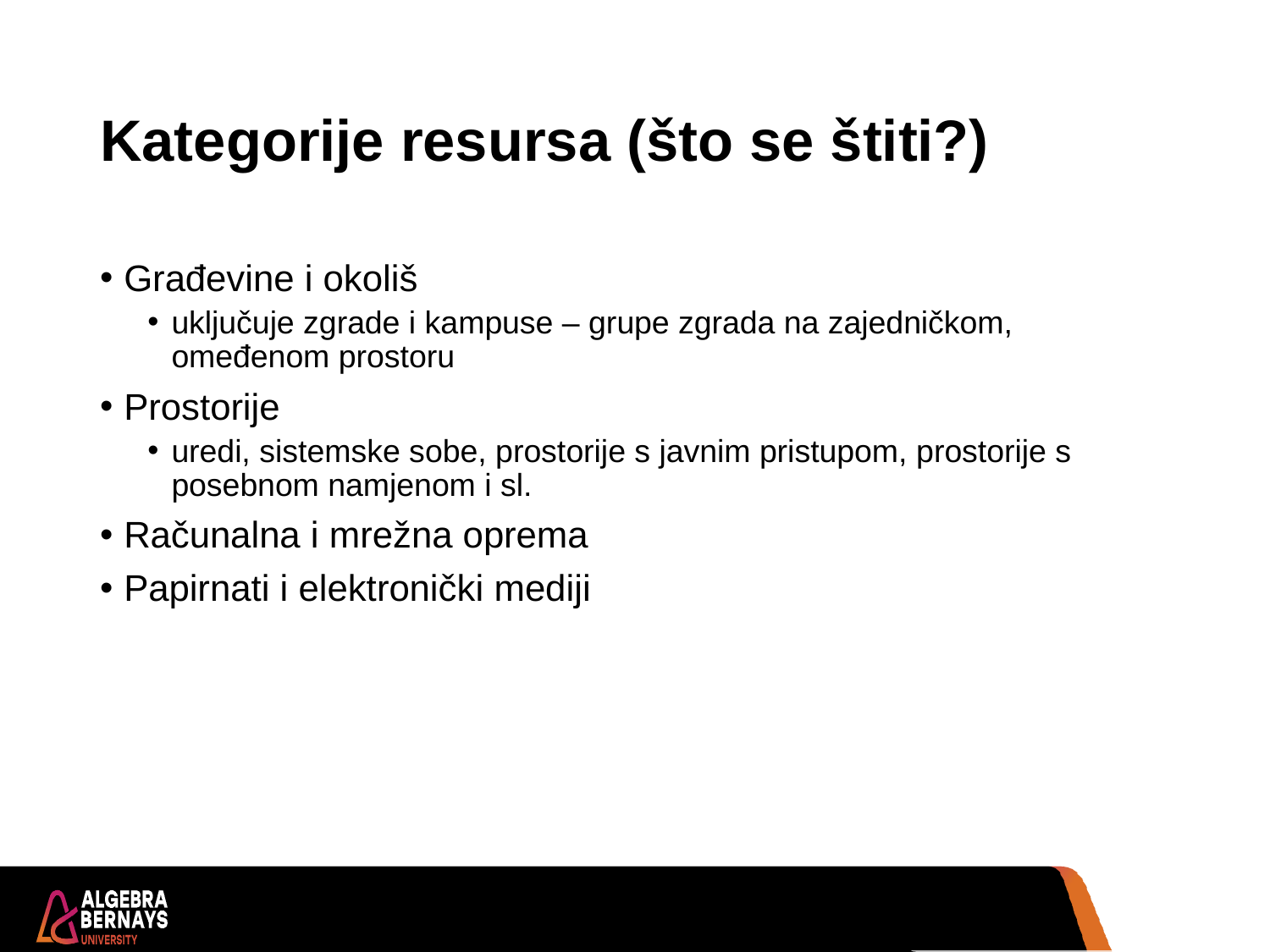

# Kategorije resursa (što se štiti?)
Građevine i okoliš
uključuje zgrade i kampuse – grupe zgrada na zajedničkom, omeđenom prostoru
Prostorije
uredi, sistemske sobe, prostorije s javnim pristupom, prostorije s posebnom namjenom i sl.
Računalna i mrežna oprema
Papirnati i elektronički mediji